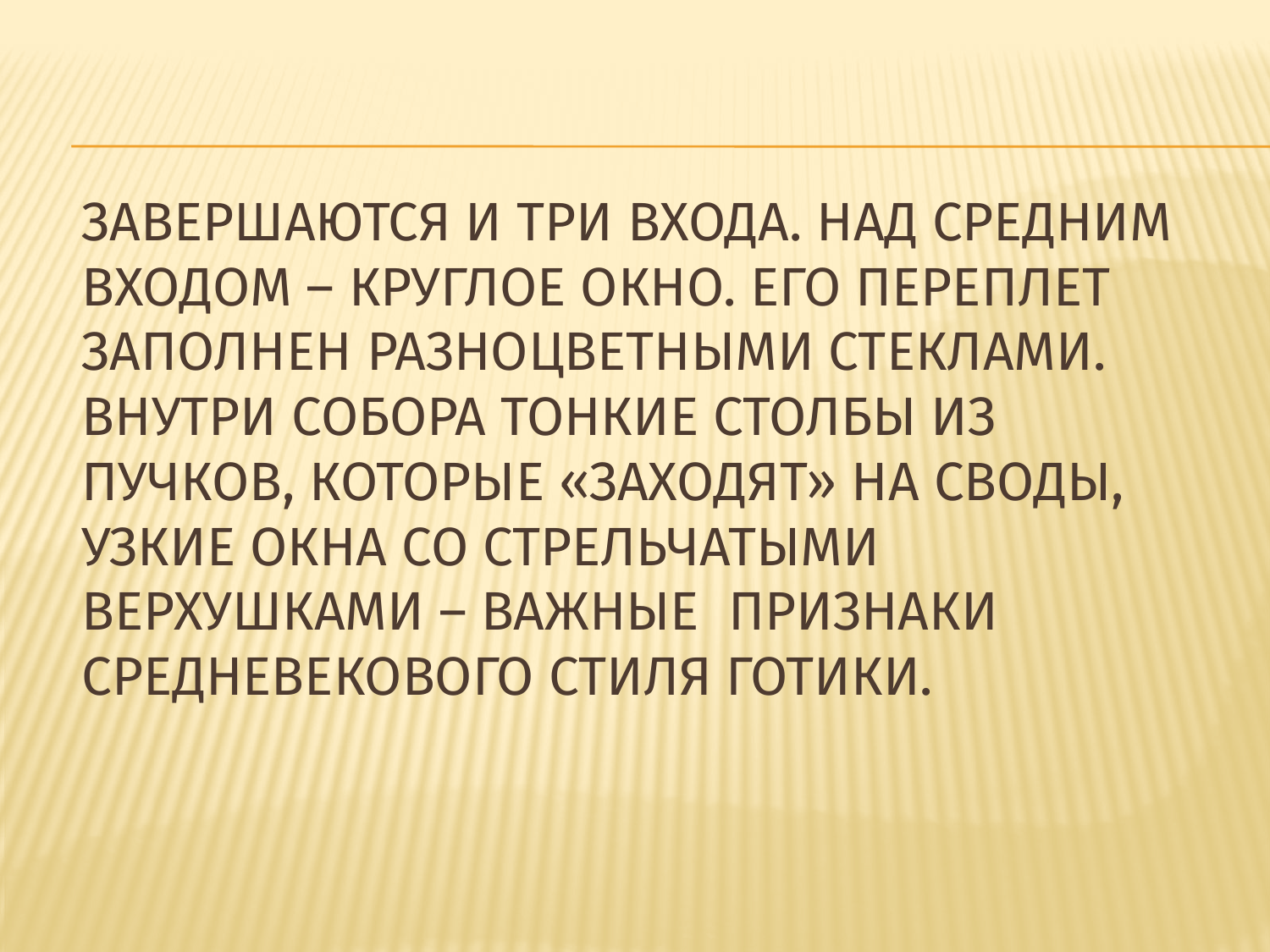

# завершаются и три входа. Над средним входом – круглое окно. Его переплет заполнен разноцветными стеклами. Внутри собора тонкие столбы из пучков, которые «заходят» на своды, узкие окна со стрельчатыми верхушками – важные  признаки средневекового стиля готики.